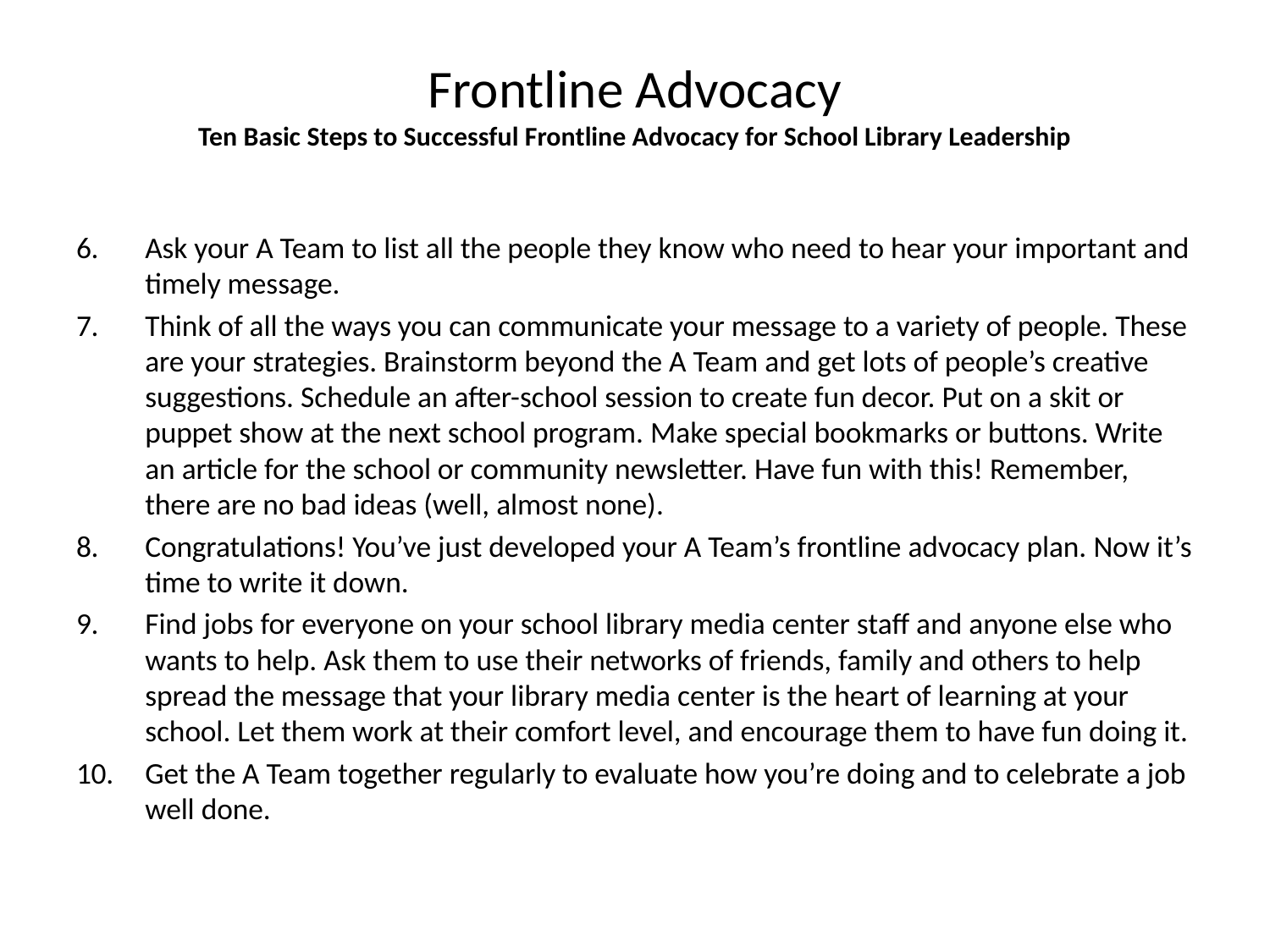

# Frontline Advocacy Ten Basic Steps to Successful Frontline Advocacy for School Library Leadership
6.  	Ask your A Team to list all the people they know who need to hear your important and timely message.
7.	Think of all the ways you can communicate your message to a variety of people. These are your strategies. Brainstorm beyond the A Team and get lots of people’s creative suggestions. Schedule an after-school session to create fun decor. Put on a skit or puppet show at the next school program. Make special bookmarks or buttons. Write an article for the school or community newsletter. Have fun with this! Remember, there are no bad ideas (well, almost none).
8.	Congratulations! You’ve just developed your A Team’s frontline advocacy plan. Now it’s time to write it down.
9.	Find jobs for everyone on your school library media center staff and anyone else who wants to help. Ask them to use their networks of friends, family and others to help spread the message that your library media center is the heart of learning at your school. Let them work at their comfort level, and encourage them to have fun doing it.
10.	Get the A Team together regularly to evaluate how you’re doing and to celebrate a job well done.